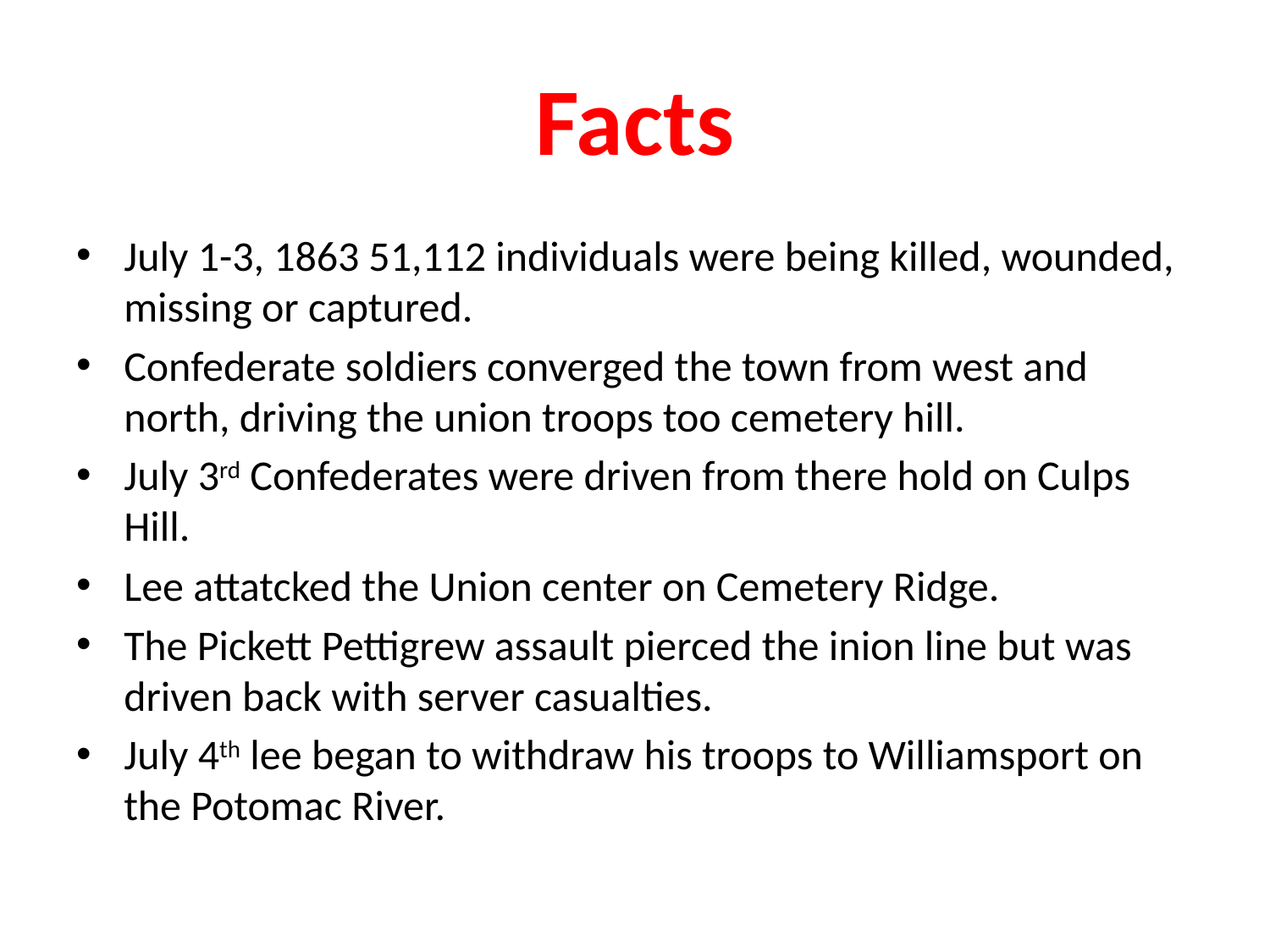

# Facts
July 1-3, 1863 51,112 individuals were being killed, wounded, missing or captured.
Confederate soldiers converged the town from west and north, driving the union troops too cemetery hill.
July 3rd Confederates were driven from there hold on Culps Hill.
Lee attatcked the Union center on Cemetery Ridge.
The Pickett Pettigrew assault pierced the inion line but was driven back with server casualties.
July 4th lee began to withdraw his troops to Williamsport on the Potomac River.